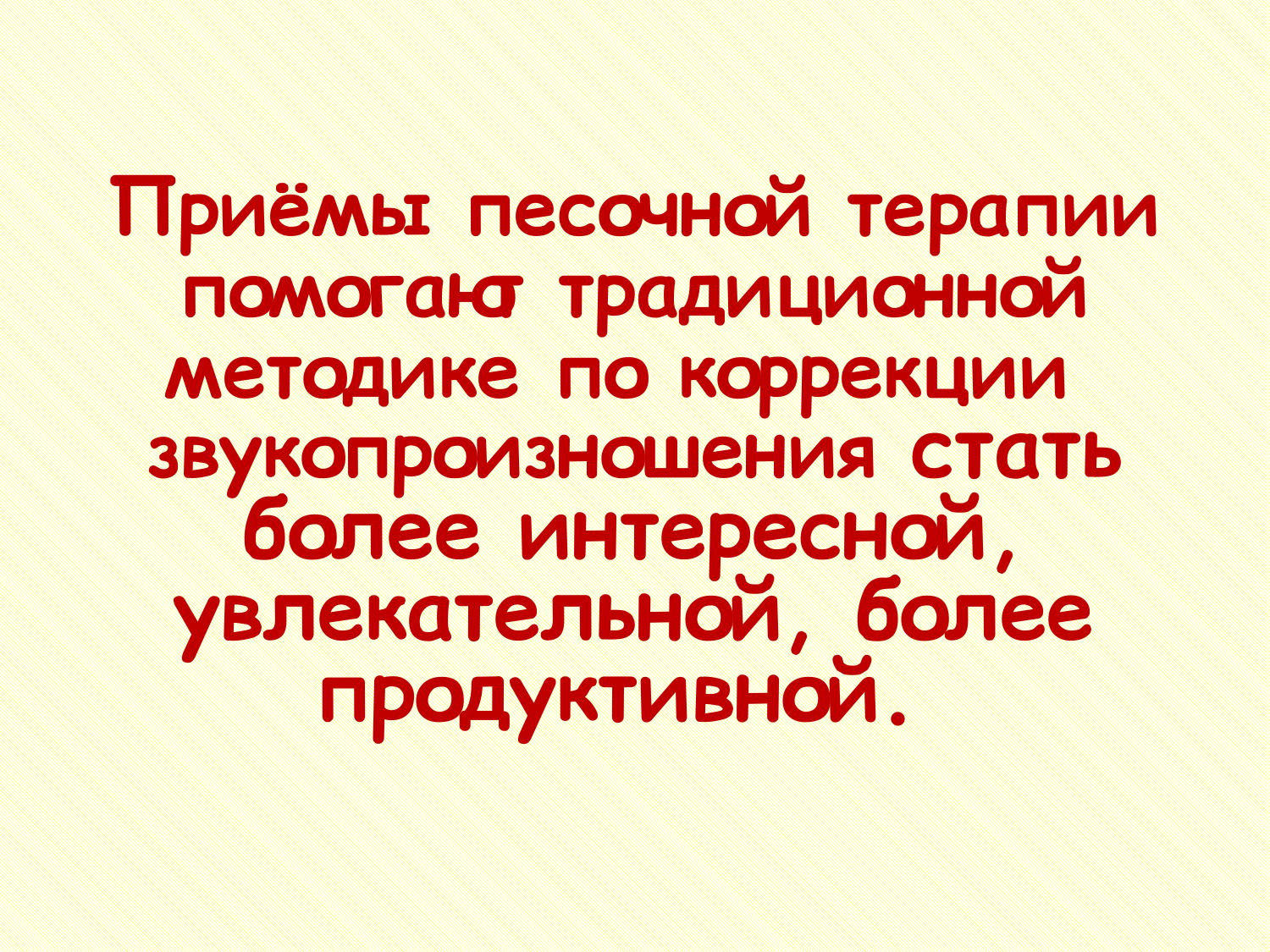

# Приёмы песочной терапии помогают традиционной методике по коррекции  звукопроизношения стать более интересной, увлекательной, более продуктивной.